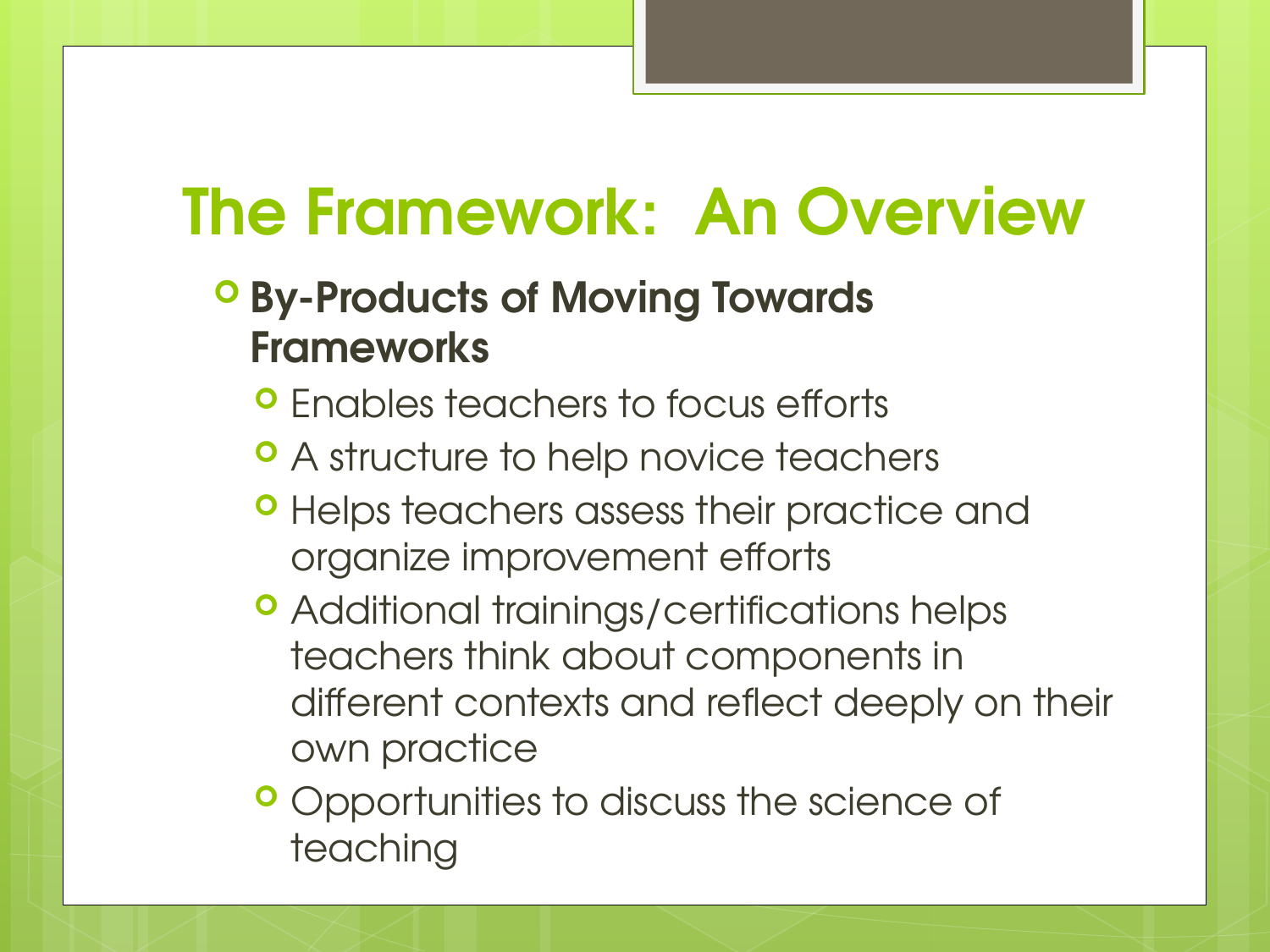

# The Framework:  An Overview
By-Products of Moving Towards Frameworks
Enables teachers to focus efforts
A structure to help novice teachers
Helps teachers assess their practice and organize improvement efforts
Additional trainings/certifications helps teachers think about components in different contexts and reflect deeply on their own practice
Opportunities to discuss the science of teaching